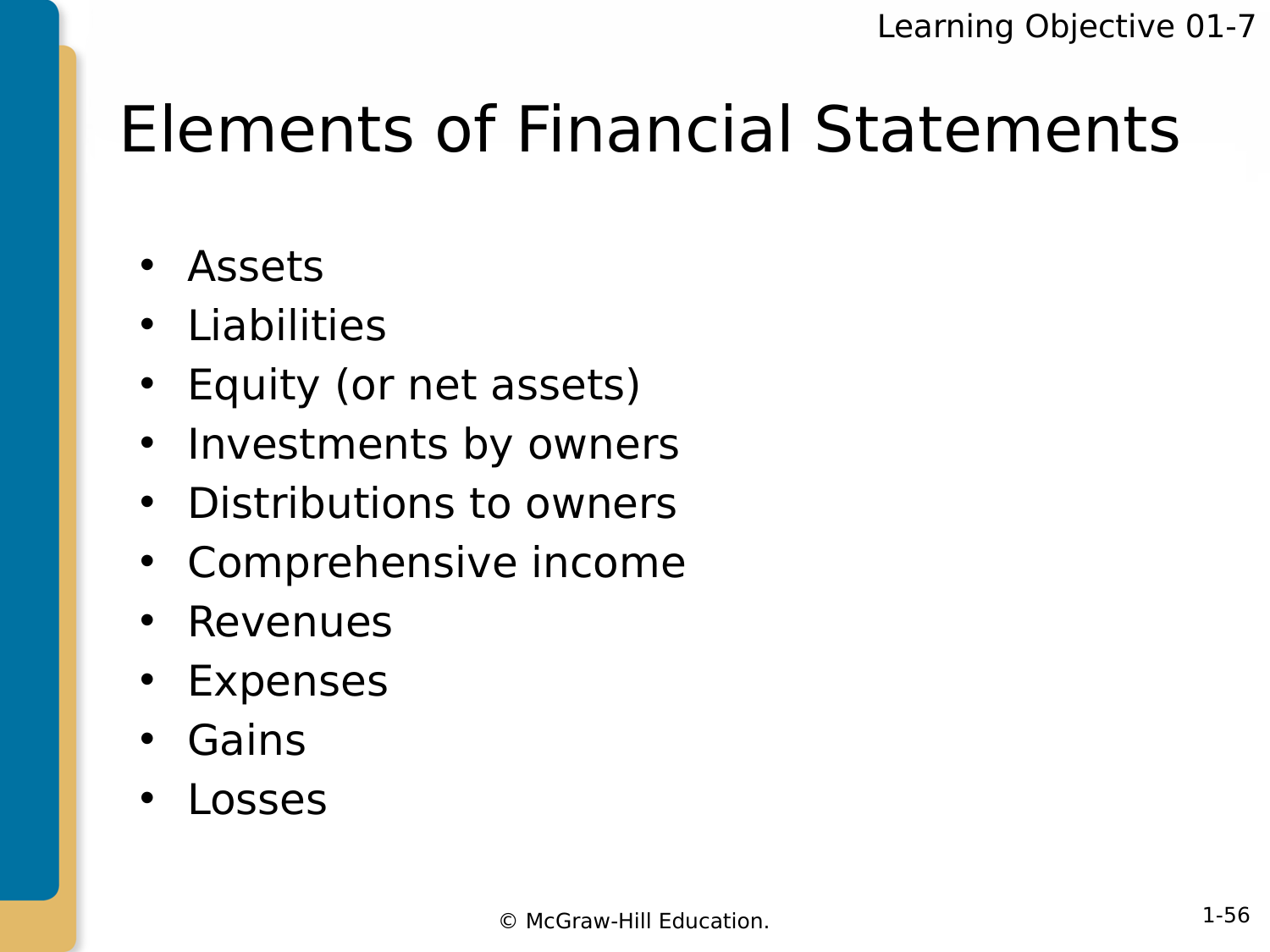

Learning Objective 01-7
# Elements of Financial Statements
Assets
Liabilities
Equity (or net assets)
Investments by owners
Distributions to owners
Comprehensive income
Revenues
Expenses
Gains
Losses